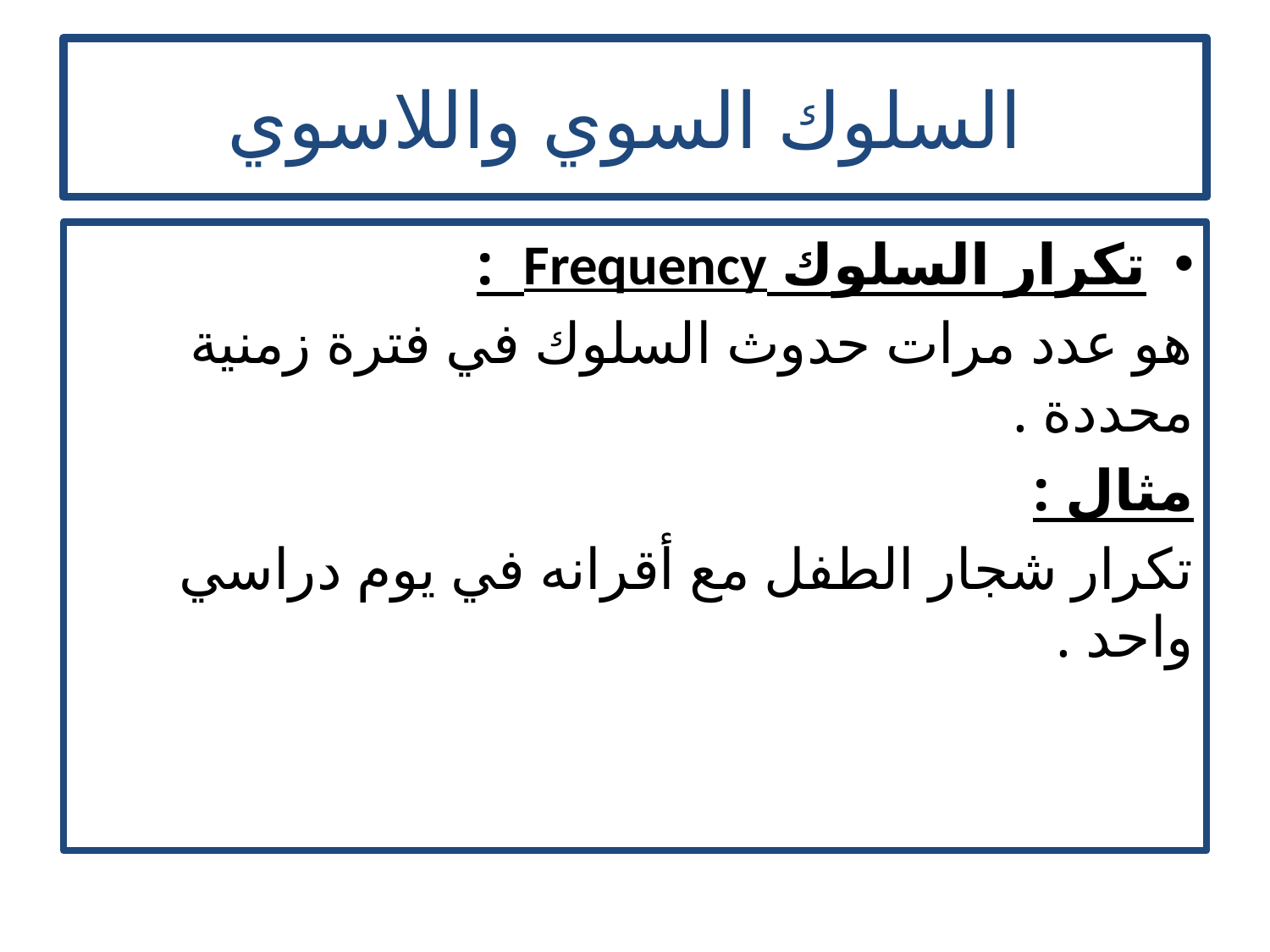

# السلوك السوي واللاسوي
تكرار السلوك Frequency  :
هو عدد مرات حدوث السلوك في فترة زمنية محددة .
مثال :
تكرار شجار الطفل مع أقرانه في يوم دراسي واحد .